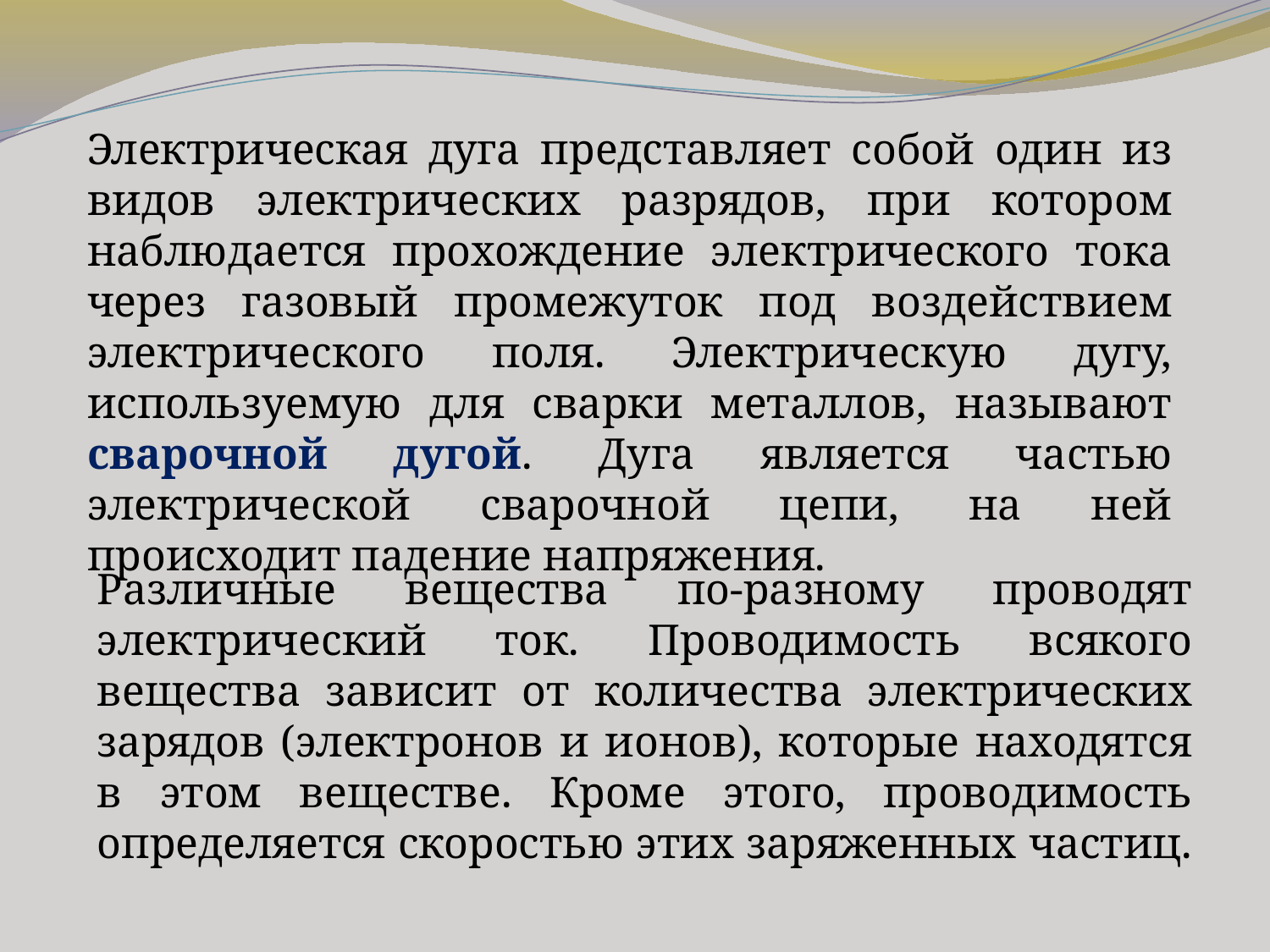

Электрическая дуга представляет собой один из видов электрических разрядов, при котором наблюдается прохождение электрического тока через газовый промежуток под воздействием электрического поля. Электрическую дугу, используемую для сварки металлов, называют сварочной дугой. Дуга является частью электрической сварочной цепи, на ней происходит падение напряжения.

Различные вещества по-разному проводят электрический ток. Проводимость всякого вещества зависит от количества электрических зарядов (электронов и ионов), которые находятся в этом веществе. Кроме этого, проводимость определяется скоростью этих заряженных частиц.